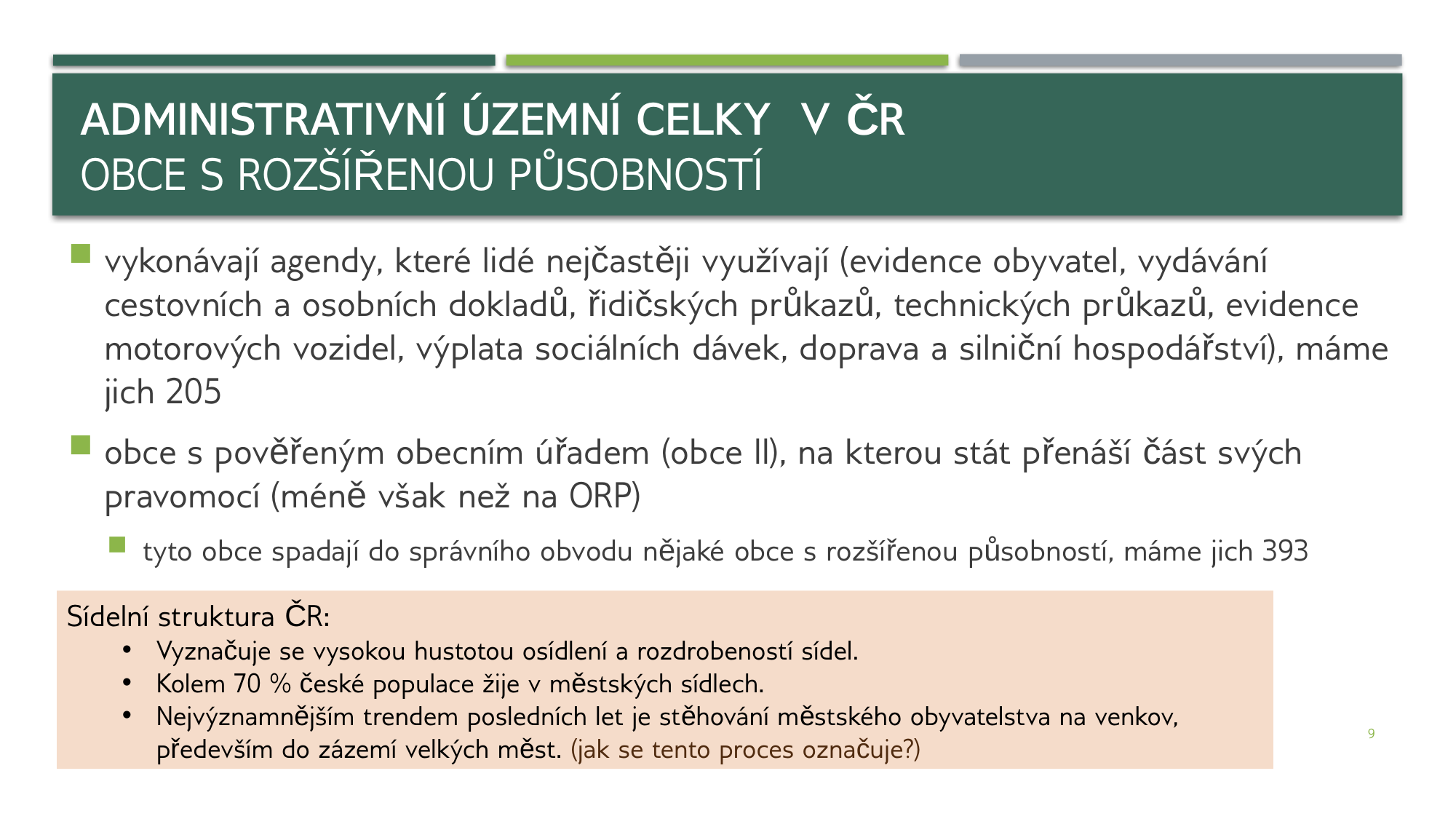

# Administrativní územní celky  v ČR obce s rozšířenou působností
vykonávají agendy, které lidé nejčastěji využívají (evidence obyvatel, vydávání cestovních a osobních dokladů, řidičských průkazů, technických průkazů, evidence motorových vozidel, výplata sociálních dávek, doprava a silniční hospodářství), máme jich 205
obce s pověřeným obecním úřadem (obce II), na kterou stát přenáší část svých pravomocí (méně však než na ORP)
tyto obce spadají do správního obvodu nějaké obce s rozšířenou působností, máme jich 393
Sídelní struktura ČR:
Vyznačuje se vysokou hustotou osídlení a rozdrobeností sídel.
Kolem 70 % české populace žije v městských sídlech.
Nejvýznamnějším trendem posledních let je stěhování městského obyvatelstva na venkov, především do zázemí velkých měst. (jak se tento proces označuje?)
9